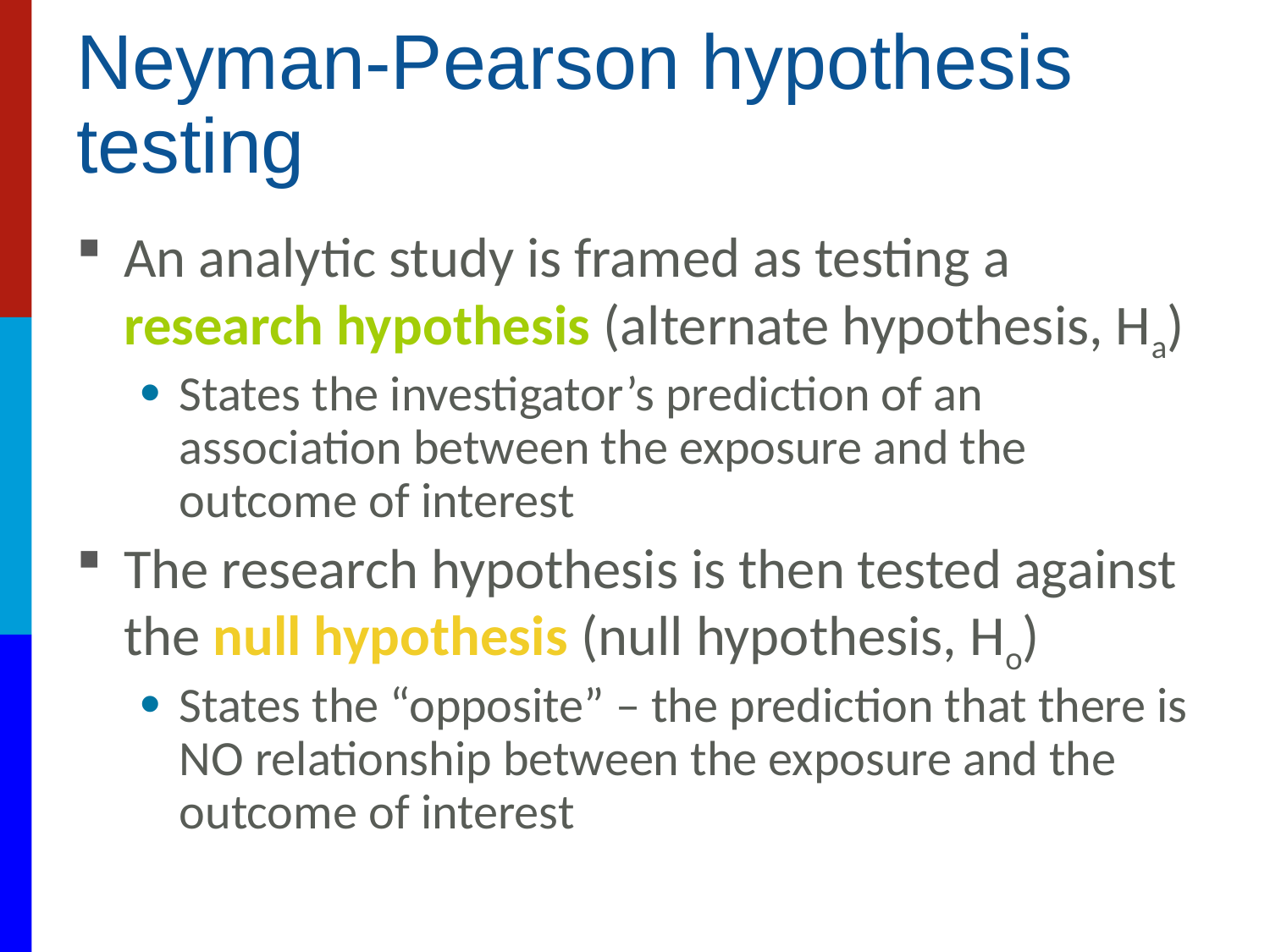

# Neyman-Pearson hypothesis testing
An analytic study is framed as testing a research hypothesis (alternate hypothesis, Ha)
States the investigator’s prediction of an association between the exposure and the outcome of interest
The research hypothesis is then tested against the null hypothesis (null hypothesis, Ho)
States the “opposite” – the prediction that there is NO relationship between the exposure and the outcome of interest